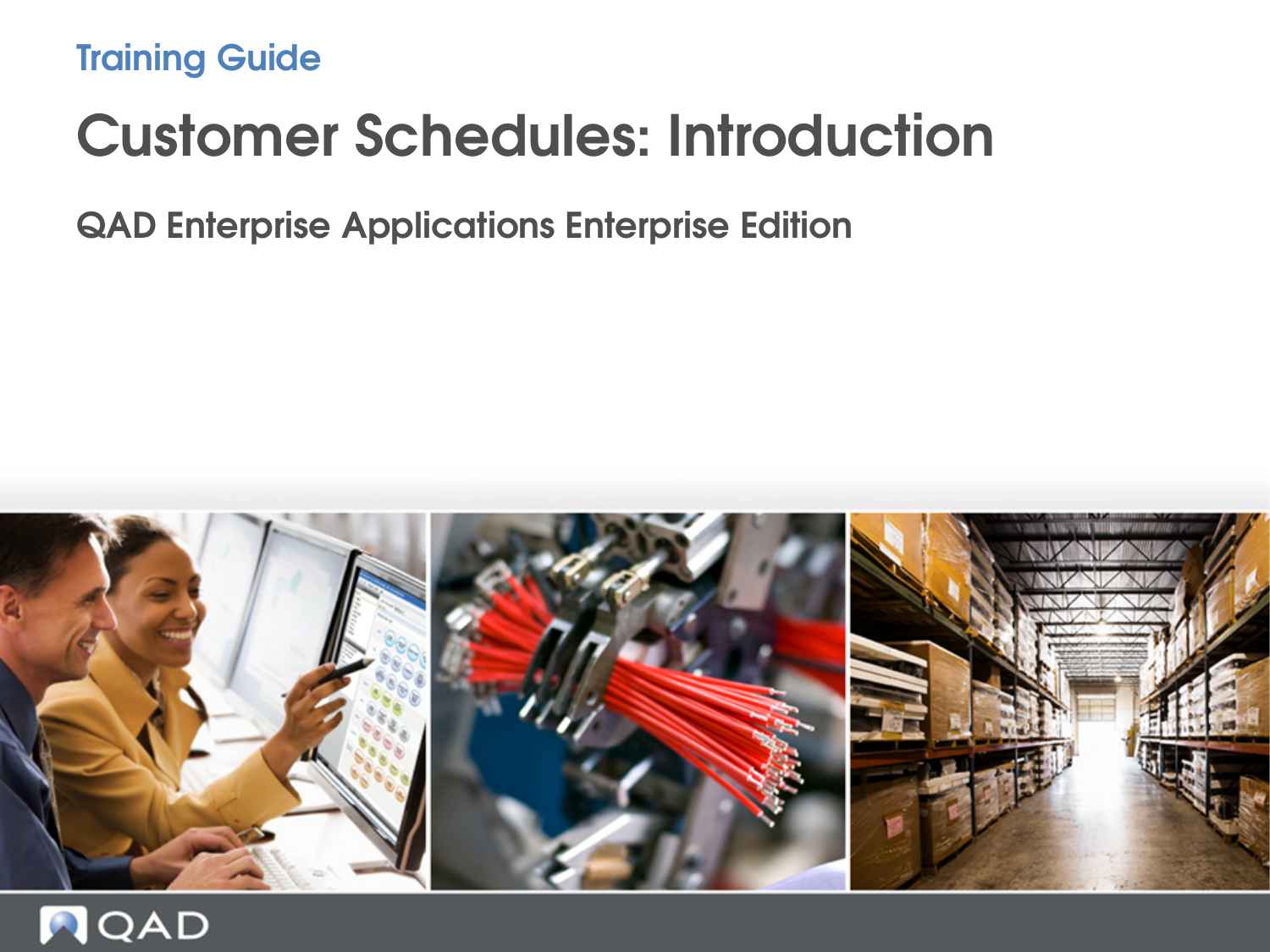

Training Guide
# Customer Schedules: Introduction
QAD Enterprise Applications Enterprise Edition